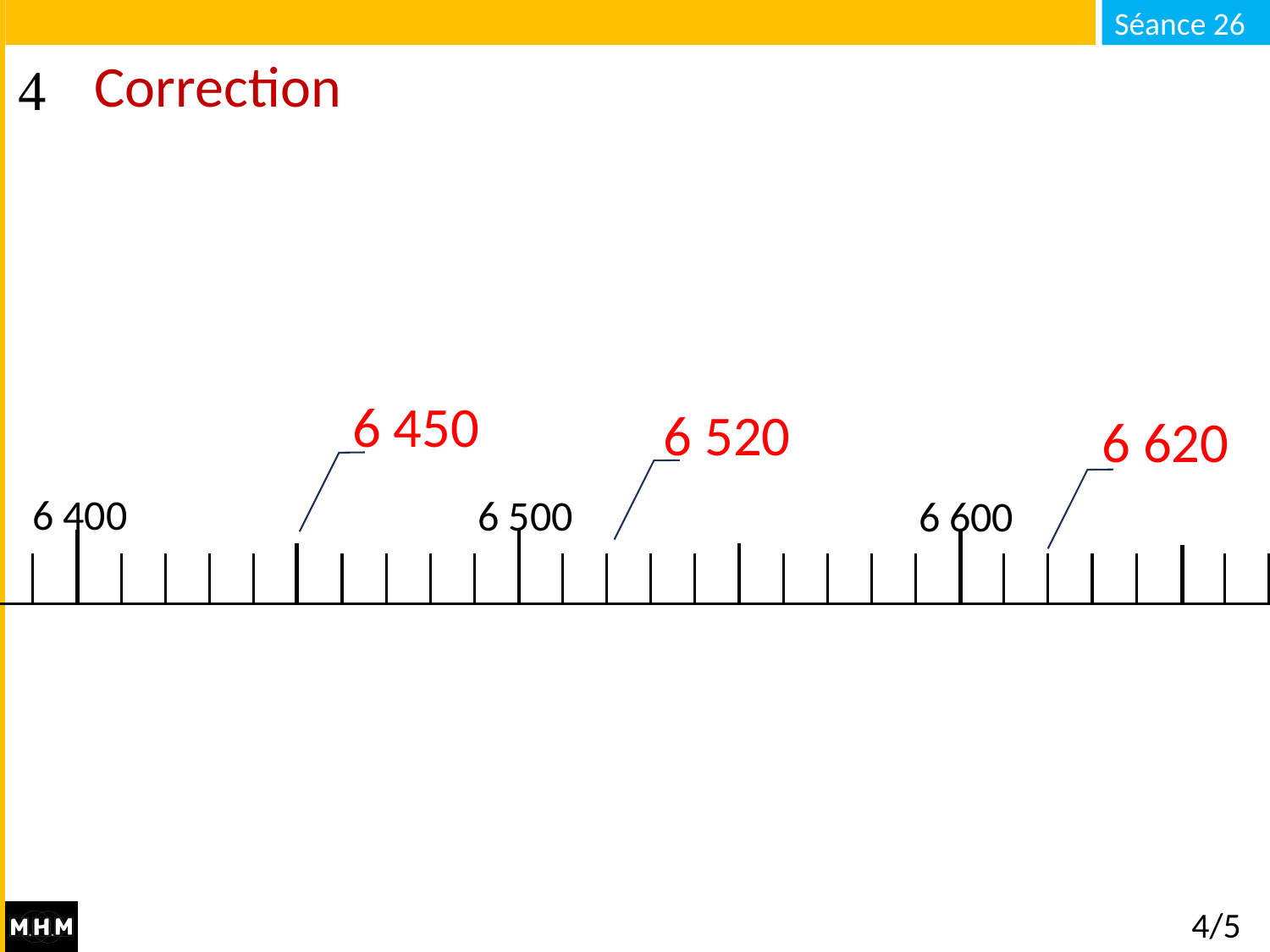

# Correction
6 450
6 520
6 620

6 400
6 500
6 600
4/5